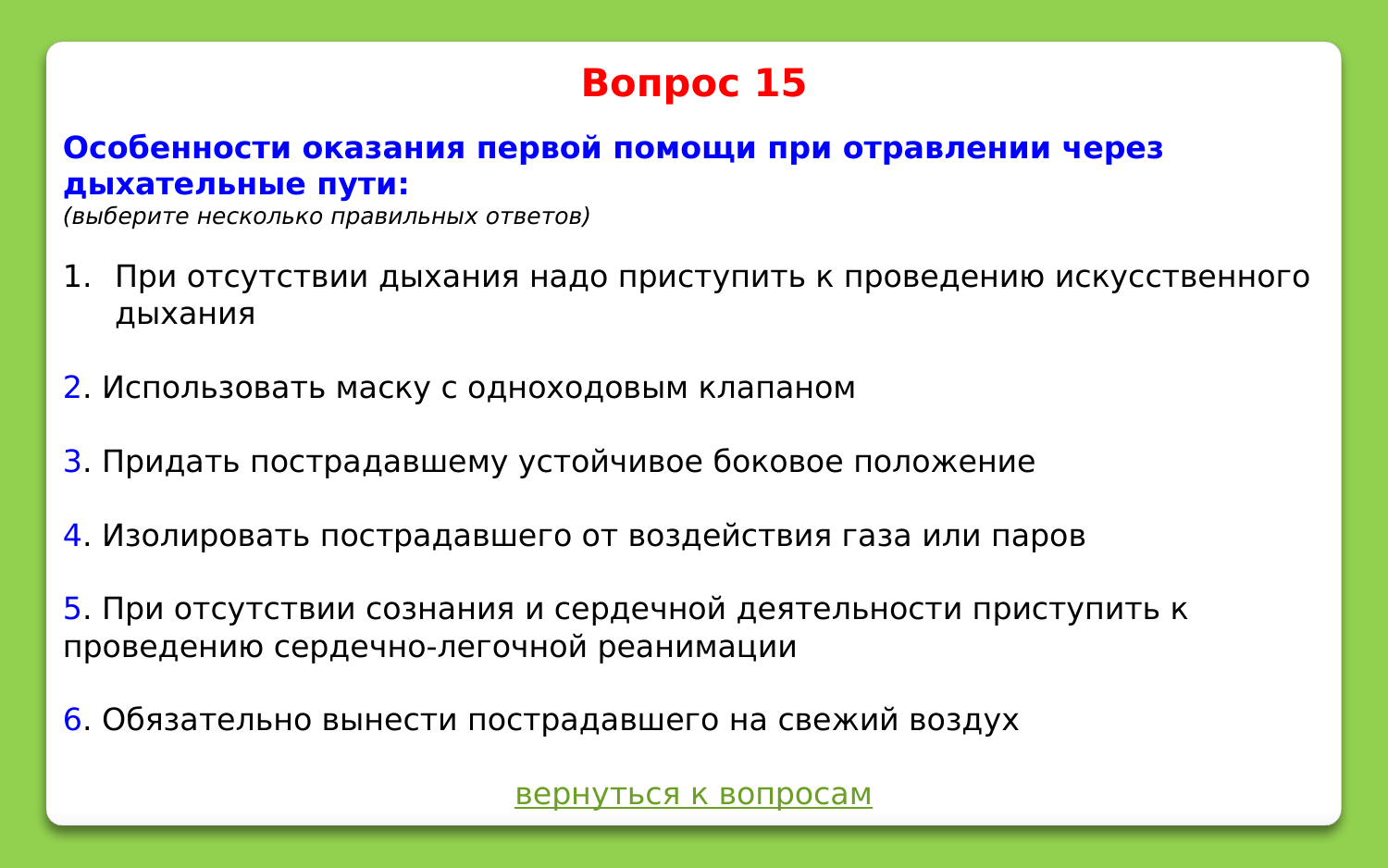

Вопрос 15

Особенности оказания первой помощи при отравлении через дыхательные пути:
(выберите несколько правильных ответов)

При отсутствии дыхания надо приступить к проведению искусственного дыхания

2. Использовать маску с одноходовым клапаном

3. Придать пострадавшему устойчивое боковое положение

4. Изолировать пострадавшего от воздействия газа или паров

5. При отсутствии сознания и сердечной деятельности приступить к проведению сердечно-легочной реанимации

6. Обязательно вынести пострадавшего на свежий воздух

вернуться к вопросам